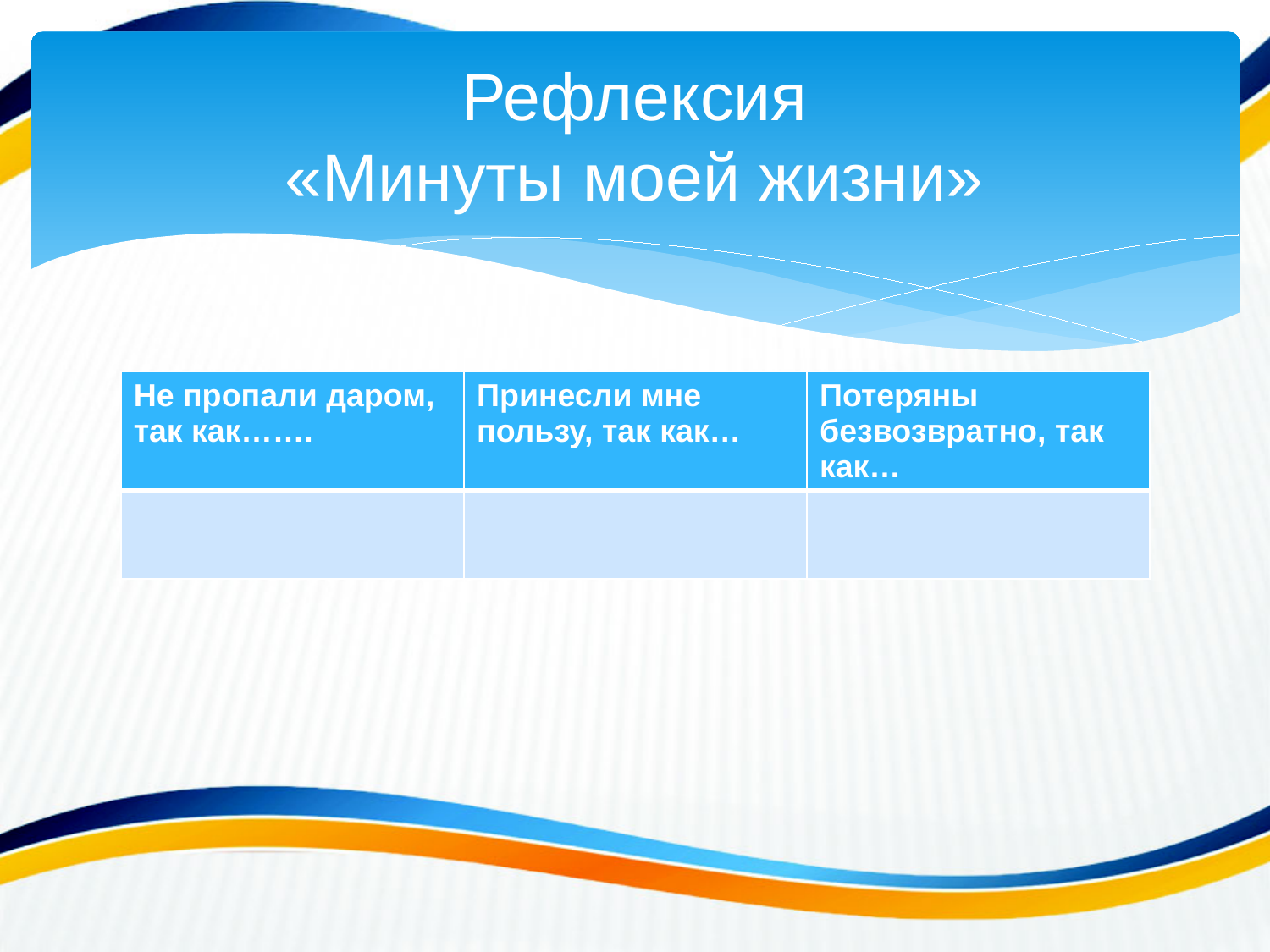

# Рефлексия «Минуты моей жизни»
| Не пропали даром, так как……. | Принесли мне пользу, так как… | Потеряны безвозвратно, так как… |
| --- | --- | --- |
|  |  |  |